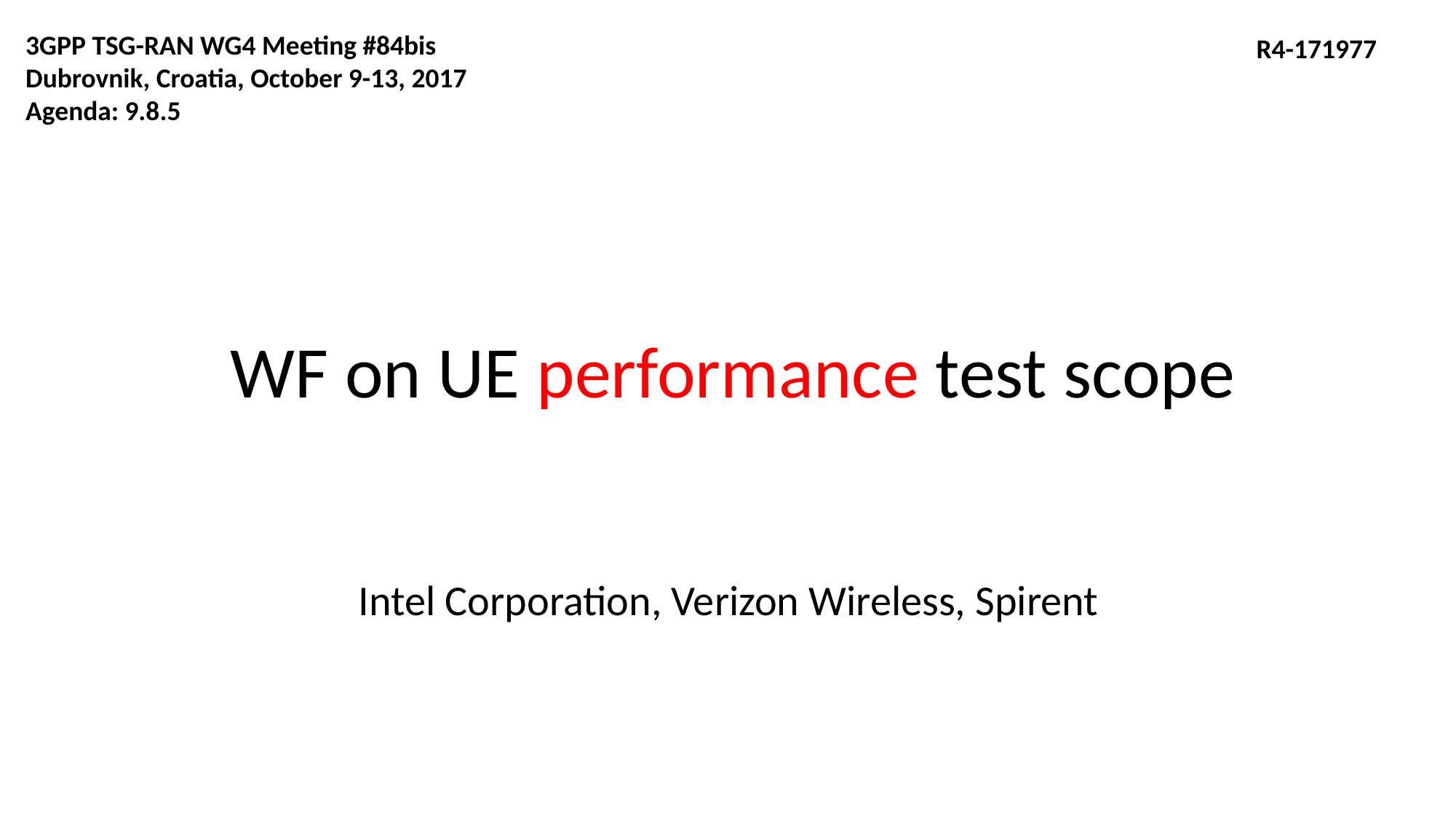

3GPP TSG-RAN WG4 Meeting #84bis
Dubrovnik, Croatia, October 9-13, 2017
Agenda: 9.8.5
R4-171977
# WF on UE performance test scope
Intel Corporation, Verizon Wireless, Spirent